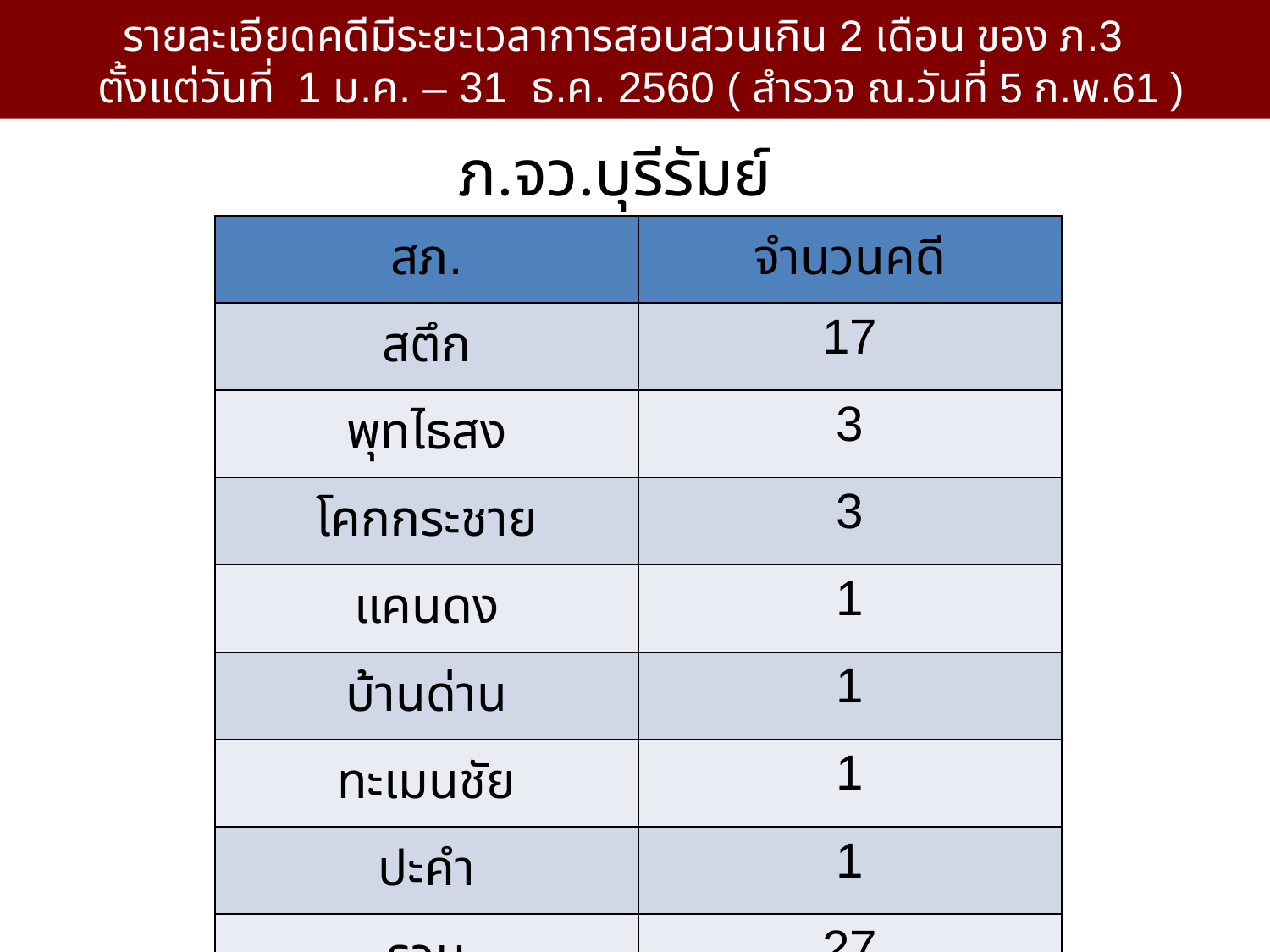

# รายละเอียดคดีมีระยะเวลาการสอบสวนเกิน 2 เดือน ของ ภ.3 ตั้งแต่วันที่  1 ม.ค. – 31  ธ.ค. 2560 ( สำรวจ ณ.วันที่ 5 ก.พ.61 )
ภ.จว.บุรีรัมย์
| สภ. | จำนวนคดี |
| --- | --- |
| สตึก | 17 |
| พุทไธสง | 3 |
| โคกกระชาย | 3 |
| แคนดง | 1 |
| บ้านด่าน | 1 |
| ทะเมนชัย | 1 |
| ปะคำ | 1 |
| รวม | 27 |